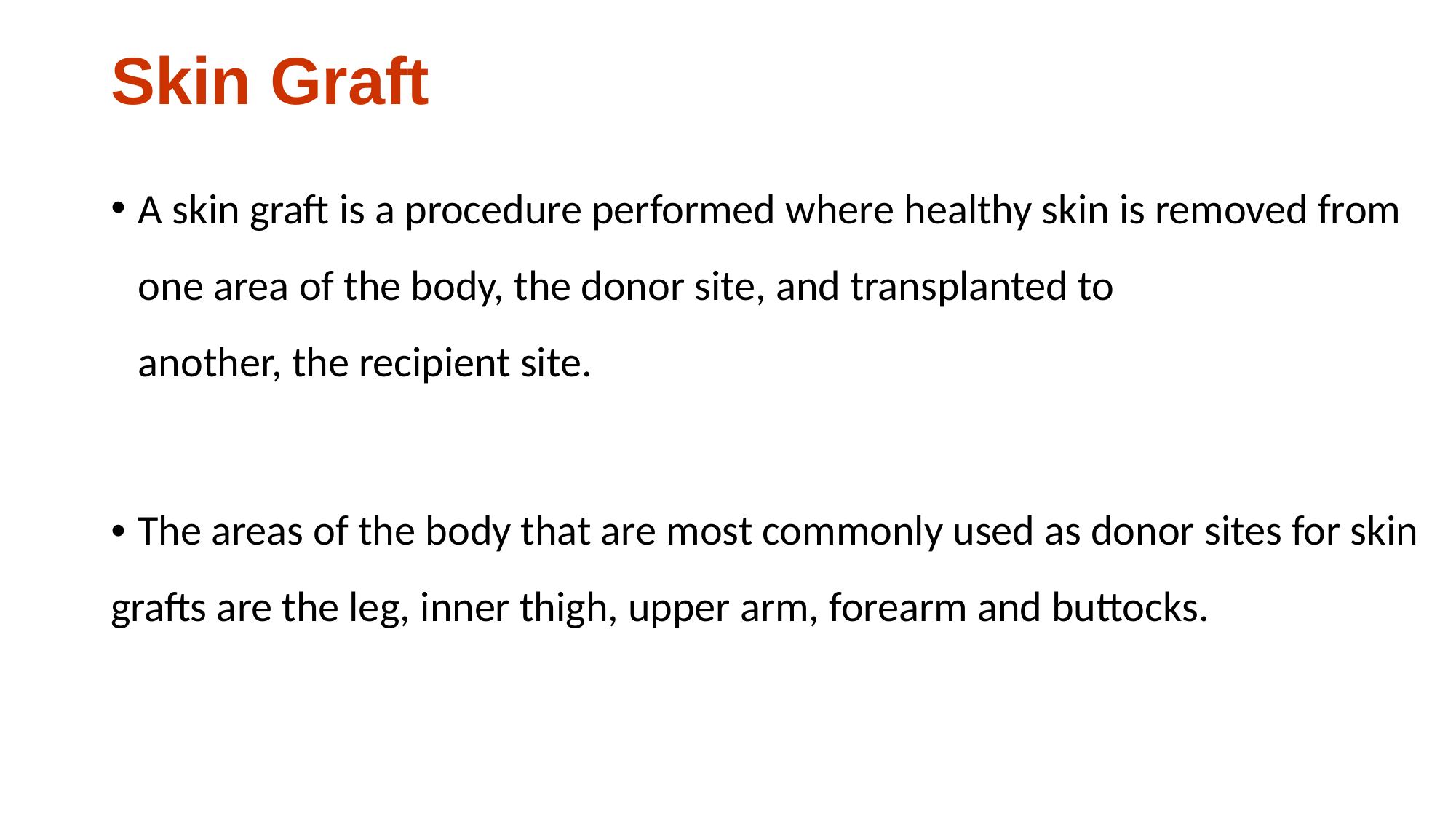

# Skin Graft
A skin graft is a procedure performed where healthy skin is removed from one area of the body, the donor site, and transplanted to
another, the recipient site.
• The areas of the body that are most commonly used as donor sites for skin grafts are the leg, inner thigh, upper arm, forearm and buttocks.